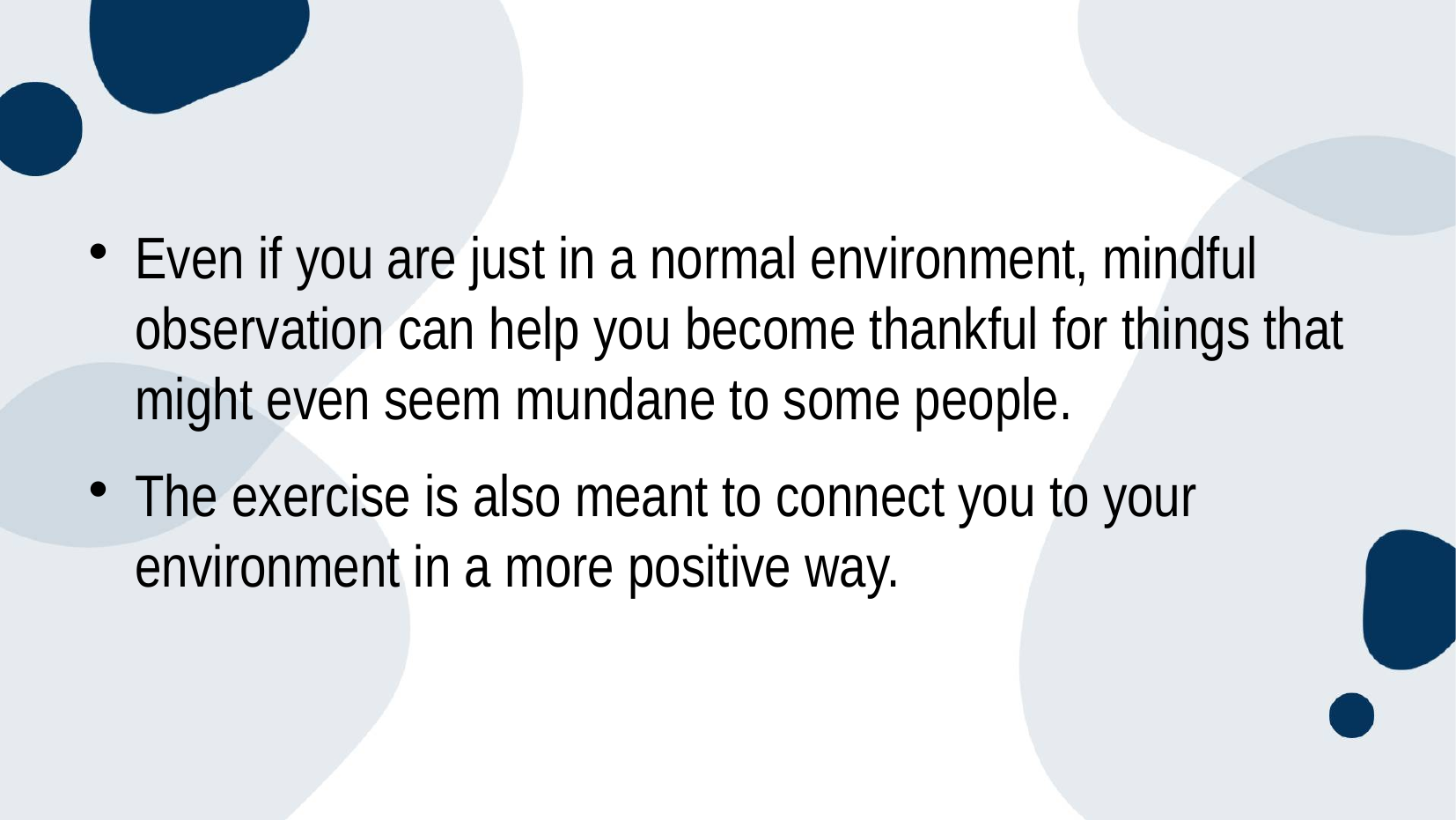

Even if you are just in a normal environment, mindful observation can help you become thankful for things that might even seem mundane to some people.
The exercise is also meant to connect you to your environment in a more positive way.